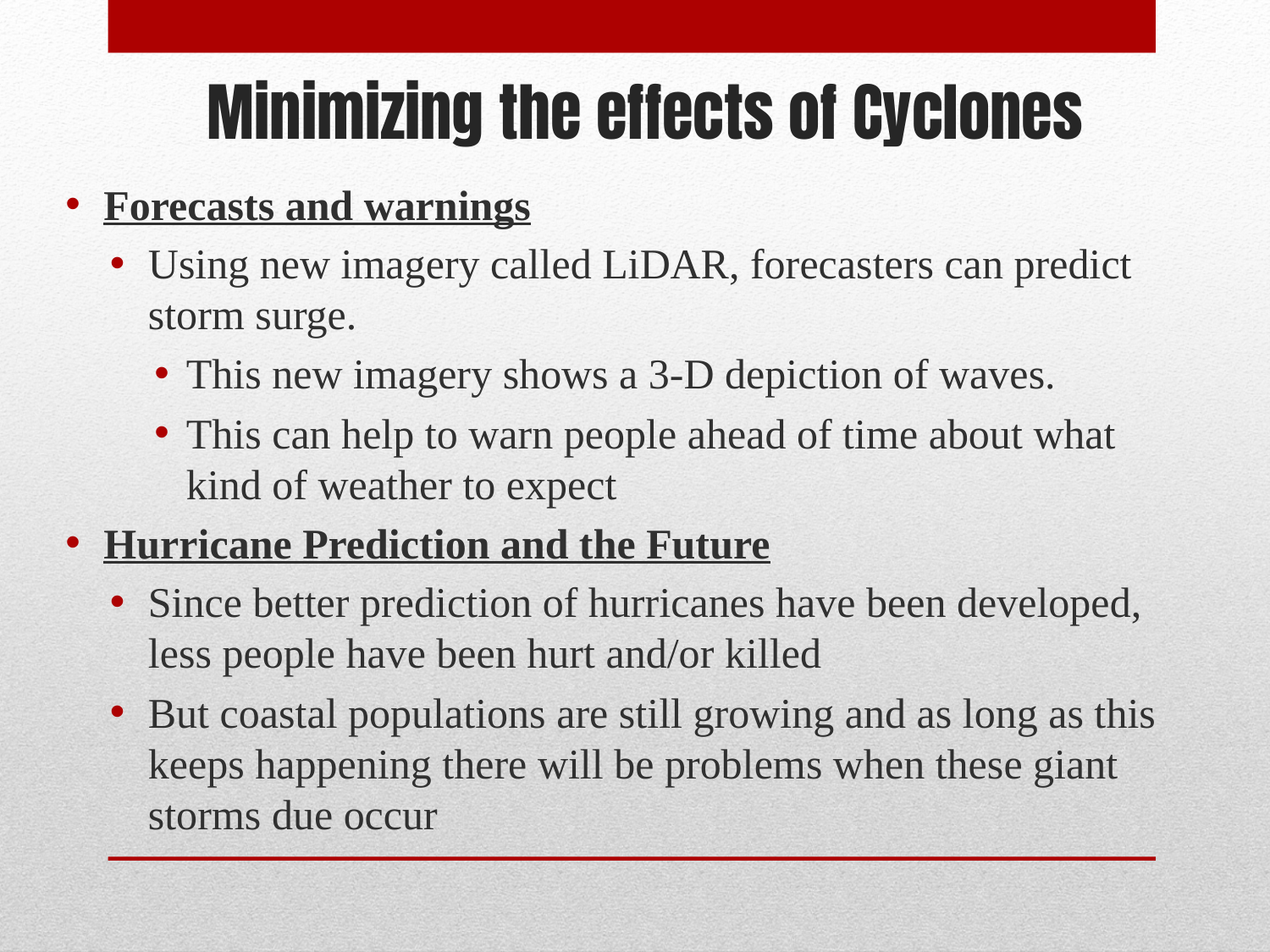

Minimizing the effects of Cyclones
Forecasts and warnings
Using new imagery called LiDAR, forecasters can predict storm surge.
This new imagery shows a 3-D depiction of waves.
This can help to warn people ahead of time about what kind of weather to expect
Hurricane Prediction and the Future
Since better prediction of hurricanes have been developed, less people have been hurt and/or killed
But coastal populations are still growing and as long as this keeps happening there will be problems when these giant storms due occur